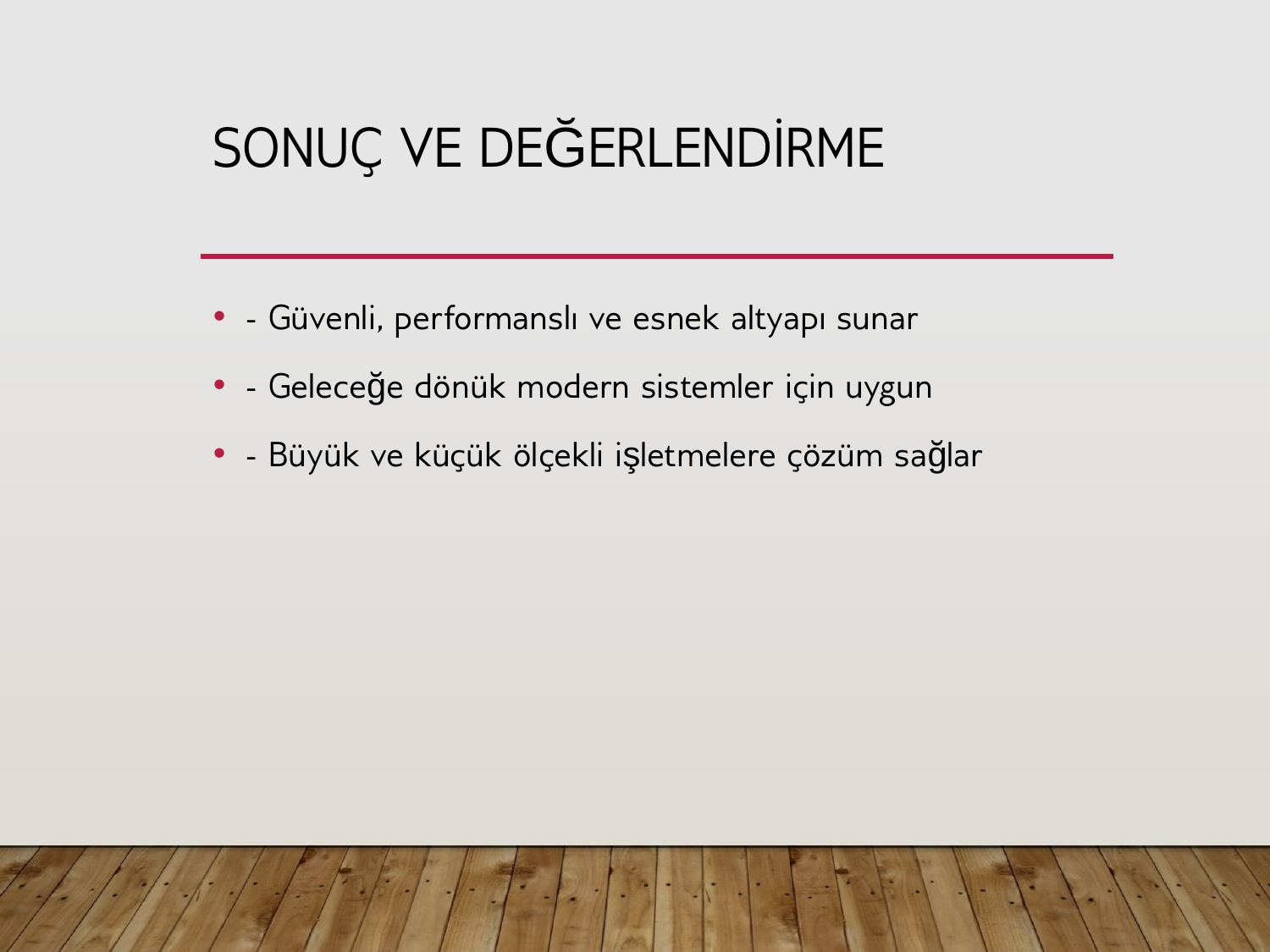

# Sonuç ve Değerlendirme
- Güvenli, performanslı ve esnek altyapı sunar
- Geleceğe dönük modern sistemler için uygun
- Büyük ve küçük ölçekli işletmelere çözüm sağlar